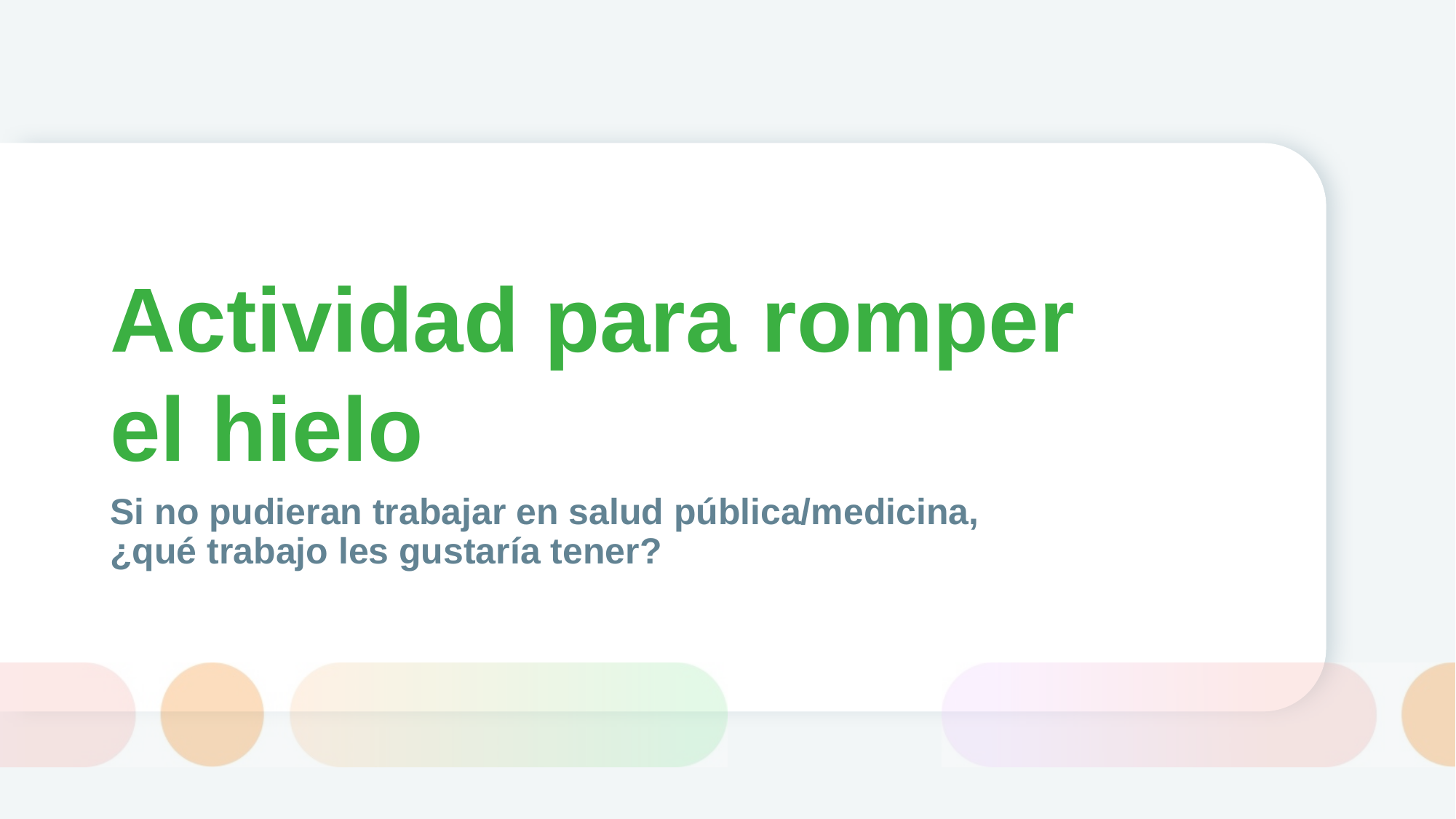

# Actividad para romper el hielo
Si no pudieran trabajar en salud pública/medicina, ¿qué trabajo les gustaría tener?